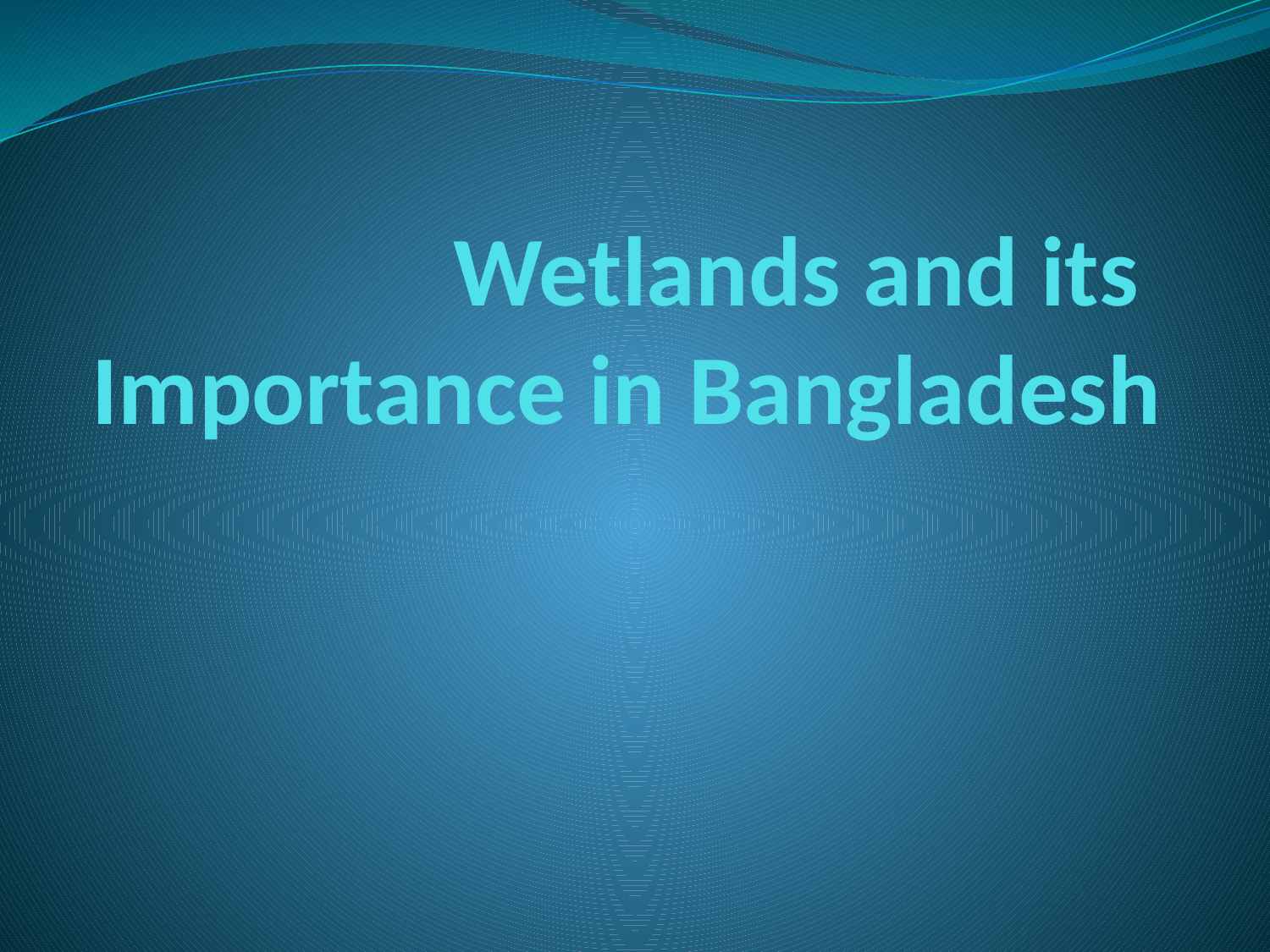

# Wetlands and its Importance in Bangladesh